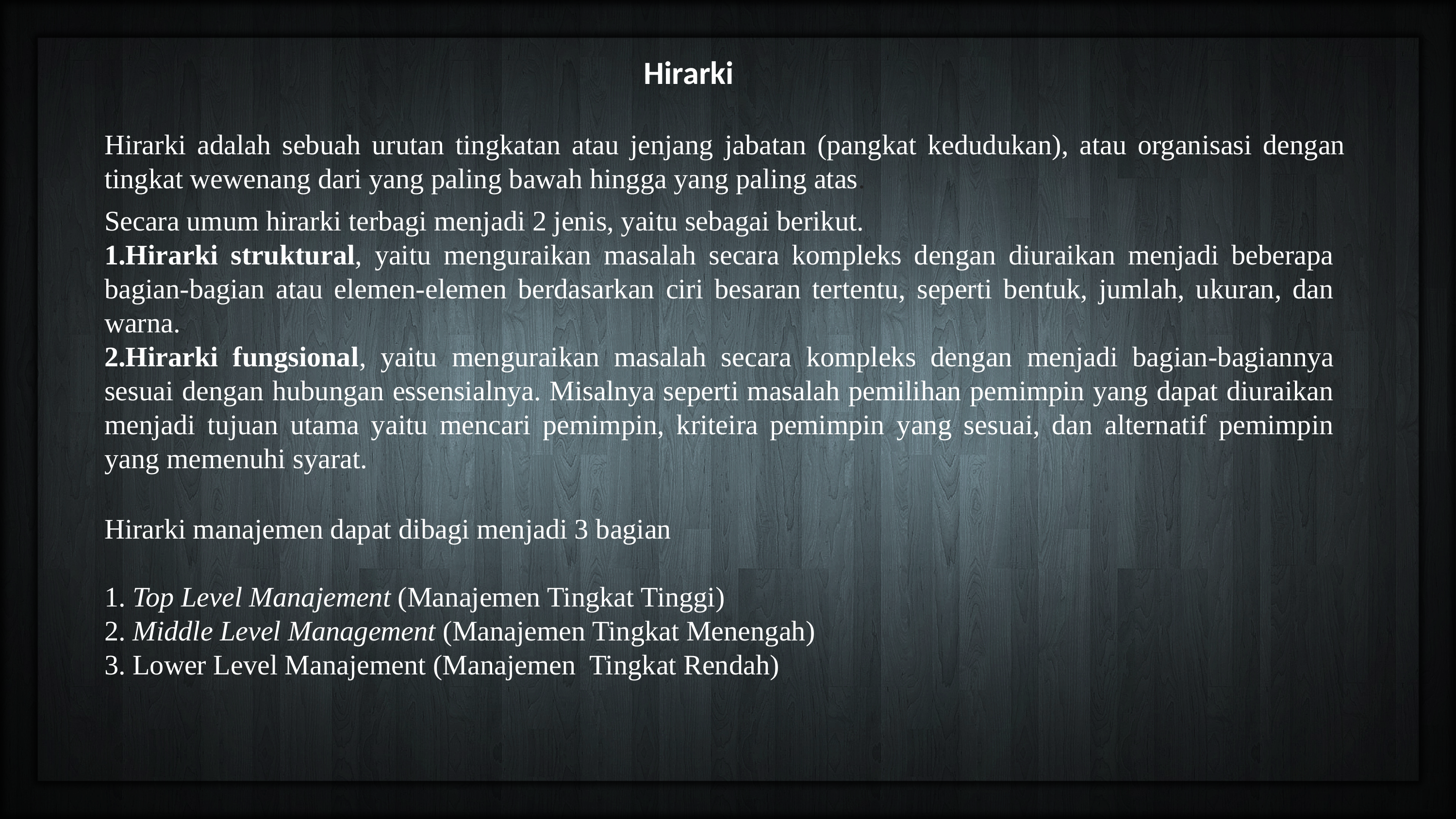

Hirarki
Hirarki adalah sebuah urutan tingkatan atau jenjang jabatan (pangkat kedudukan), atau organisasi dengan tingkat wewenang dari yang paling bawah hingga yang paling atas.
Secara umum hirarki terbagi menjadi 2 jenis, yaitu sebagai berikut.
Hirarki struktural, yaitu menguraikan masalah secara kompleks dengan diuraikan menjadi beberapa bagian-bagian atau elemen-elemen berdasarkan ciri besaran tertentu, seperti bentuk, jumlah, ukuran, dan warna.
Hirarki fungsional, yaitu menguraikan masalah secara kompleks dengan menjadi bagian-bagiannya sesuai dengan hubungan essensialnya. Misalnya seperti masalah pemilihan pemimpin yang dapat diuraikan menjadi tujuan utama yaitu mencari pemimpin, kriteira pemimpin yang sesuai, dan alternatif pemimpin yang memenuhi syarat.
Hirarki manajemen dapat dibagi menjadi 3 bagian

1. Top Level Manajement (Manajemen Tingkat Tinggi)
2. Middle Level Management (Manajemen Tingkat Menengah)
3. Lower Level Manajement (Manajemen  Tingkat Rendah)